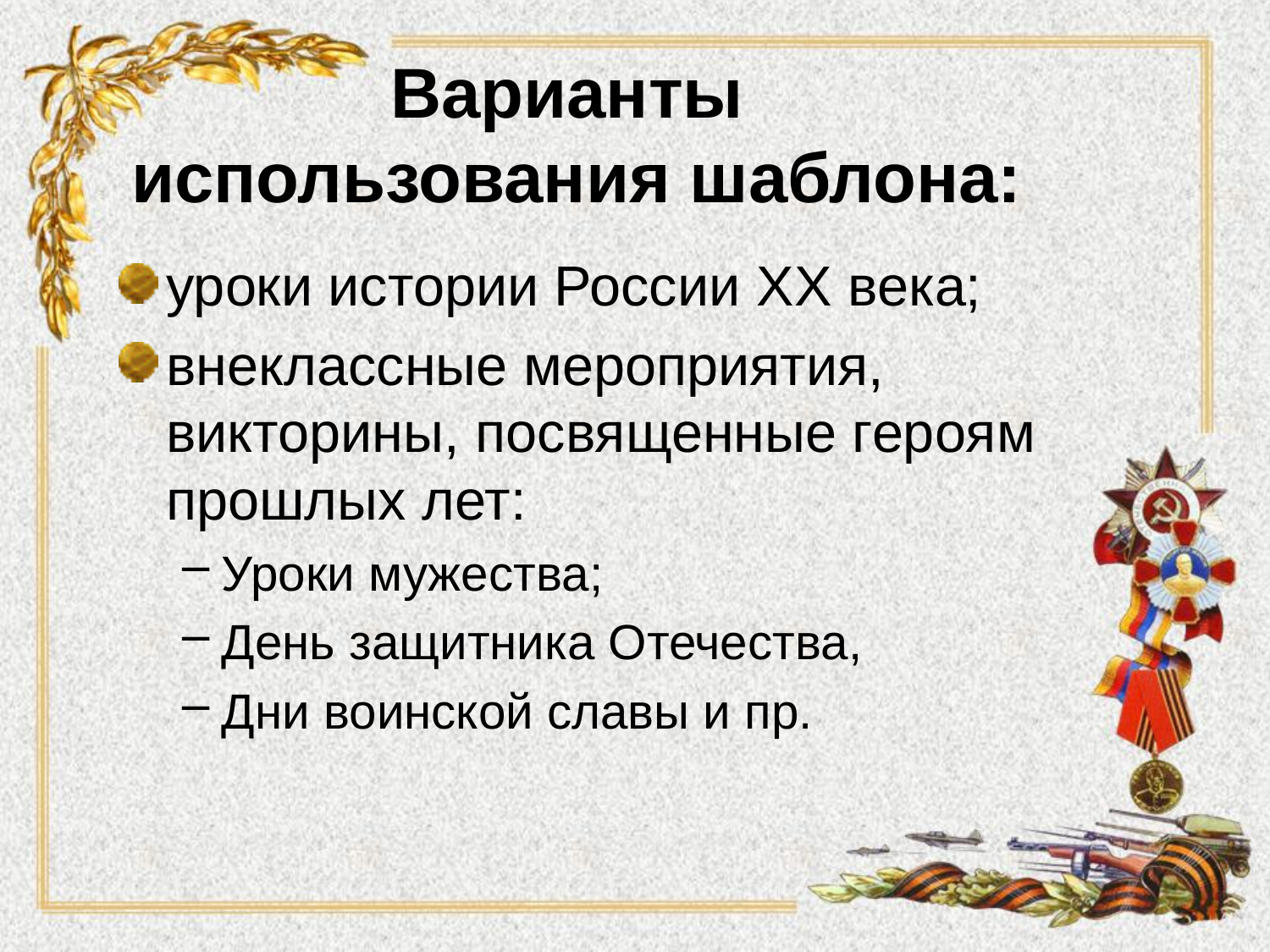

# Варианты использования шаблона:
уроки истории России XX века;
внеклассные мероприятия, викторины, посвященные героям прошлых лет:
Уроки мужества;
День защитника Отечества,
Дни воинской славы и пр.